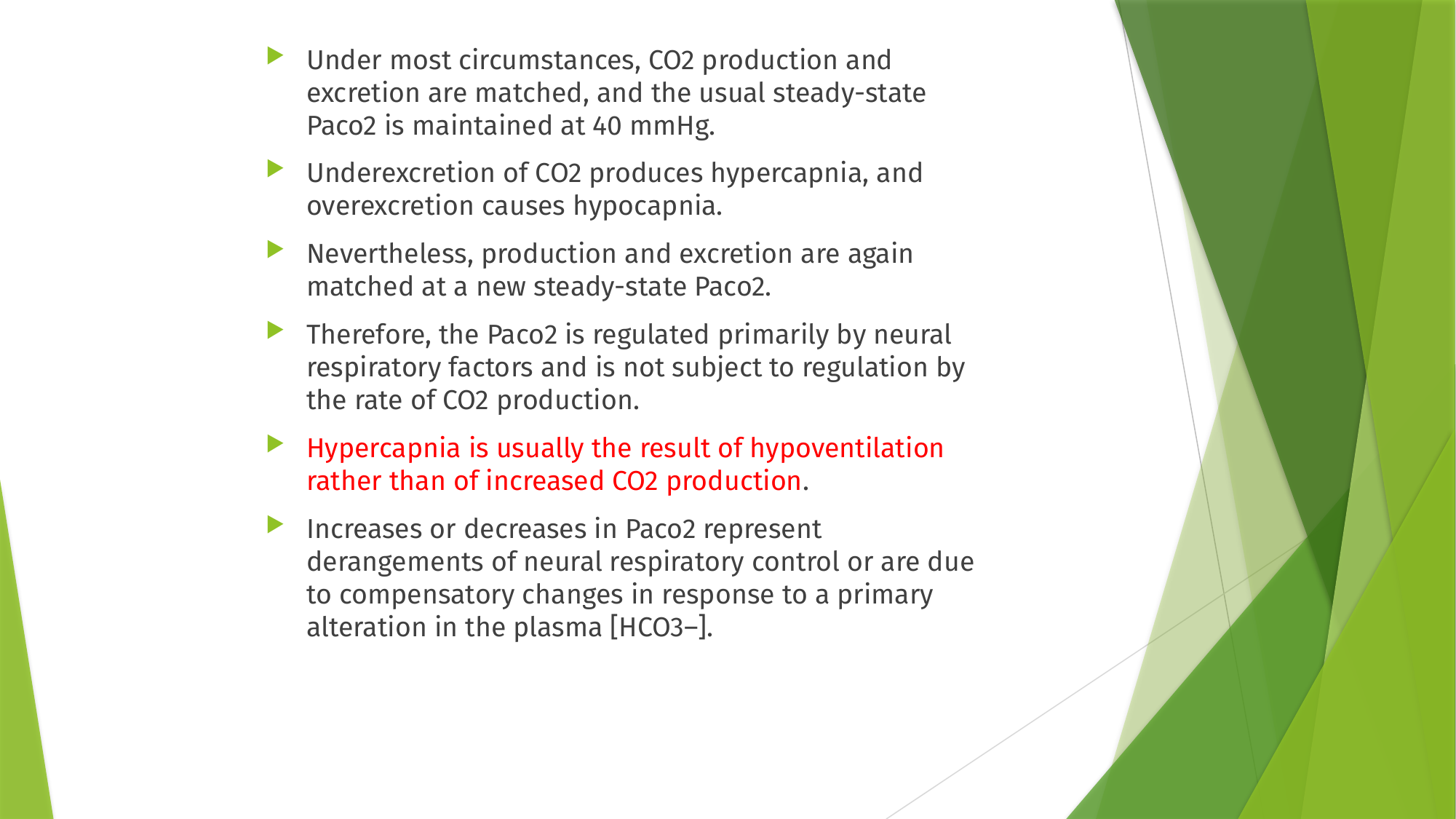

Under most circumstances, CO2 production and excretion are matched, and the usual steady-state Paco2 is maintained at 40 mmHg.
Underexcretion of CO2 produces hypercapnia, and overexcretion causes hypocapnia.
Nevertheless, production and excretion are again matched at a new steady-state Paco2.
Therefore, the Paco2 is regulated primarily by neural respiratory factors and is not subject to regulation by the rate of CO2 production.
Hypercapnia is usually the result of hypoventilation rather than of increased CO2 production.
Increases or decreases in Paco2 represent derangements of neural respiratory control or are due to compensatory changes in response to a primary alteration in the plasma [HCO3–].
#